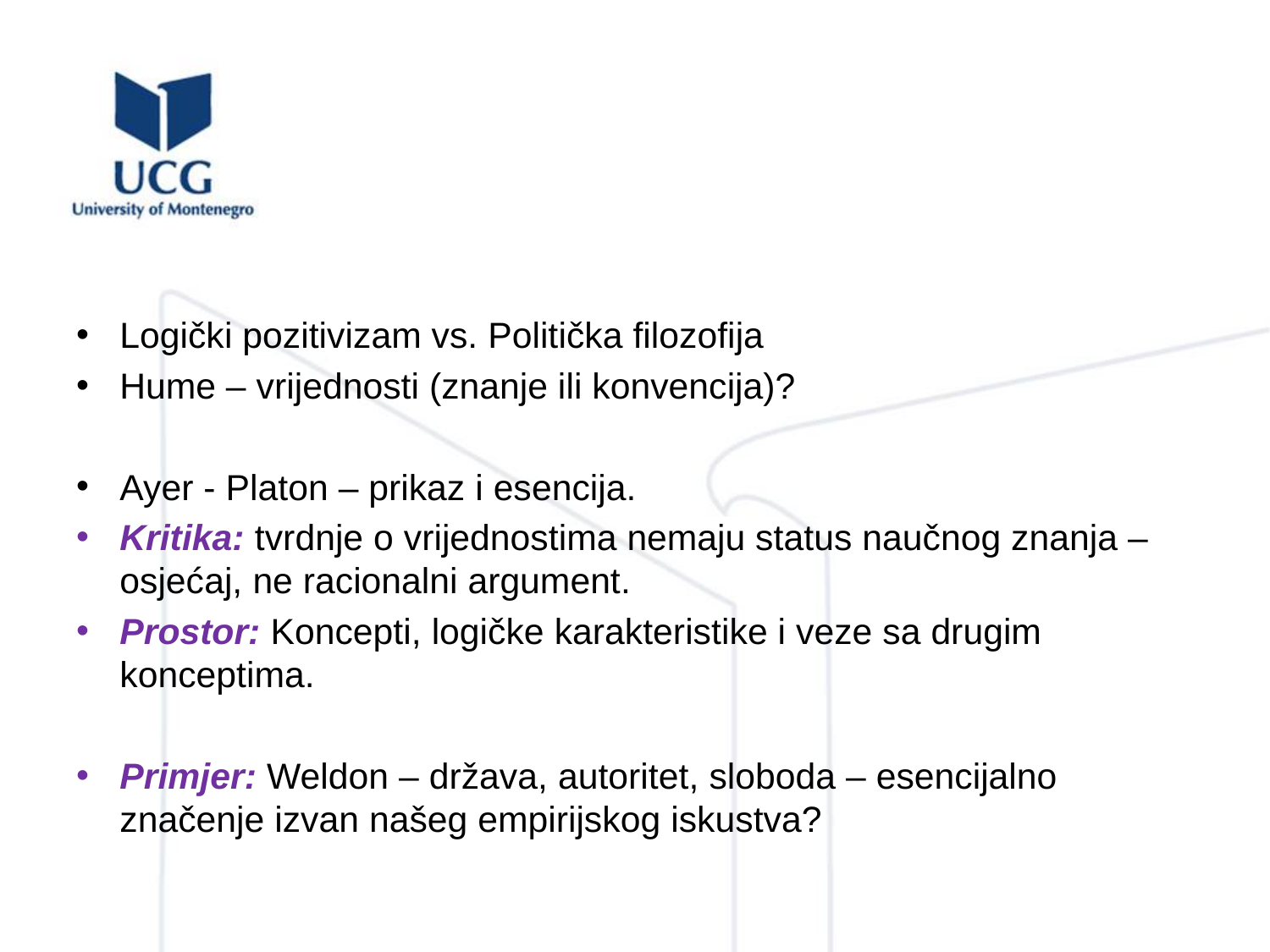

#
Logički pozitivizam vs. Politička filozofija
Hume – vrijednosti (znanje ili konvencija)?

Ayer - Platon – prikaz i esencija.
Kritika: tvrdnje o vrijednostima nemaju status naučnog znanja – osjećaj, ne racionalni argument.
Prostor: Koncepti, logičke karakteristike i veze sa drugim konceptima.

Primjer: Weldon – država, autoritet, sloboda – esencijalno značenje izvan našeg empirijskog iskustva?